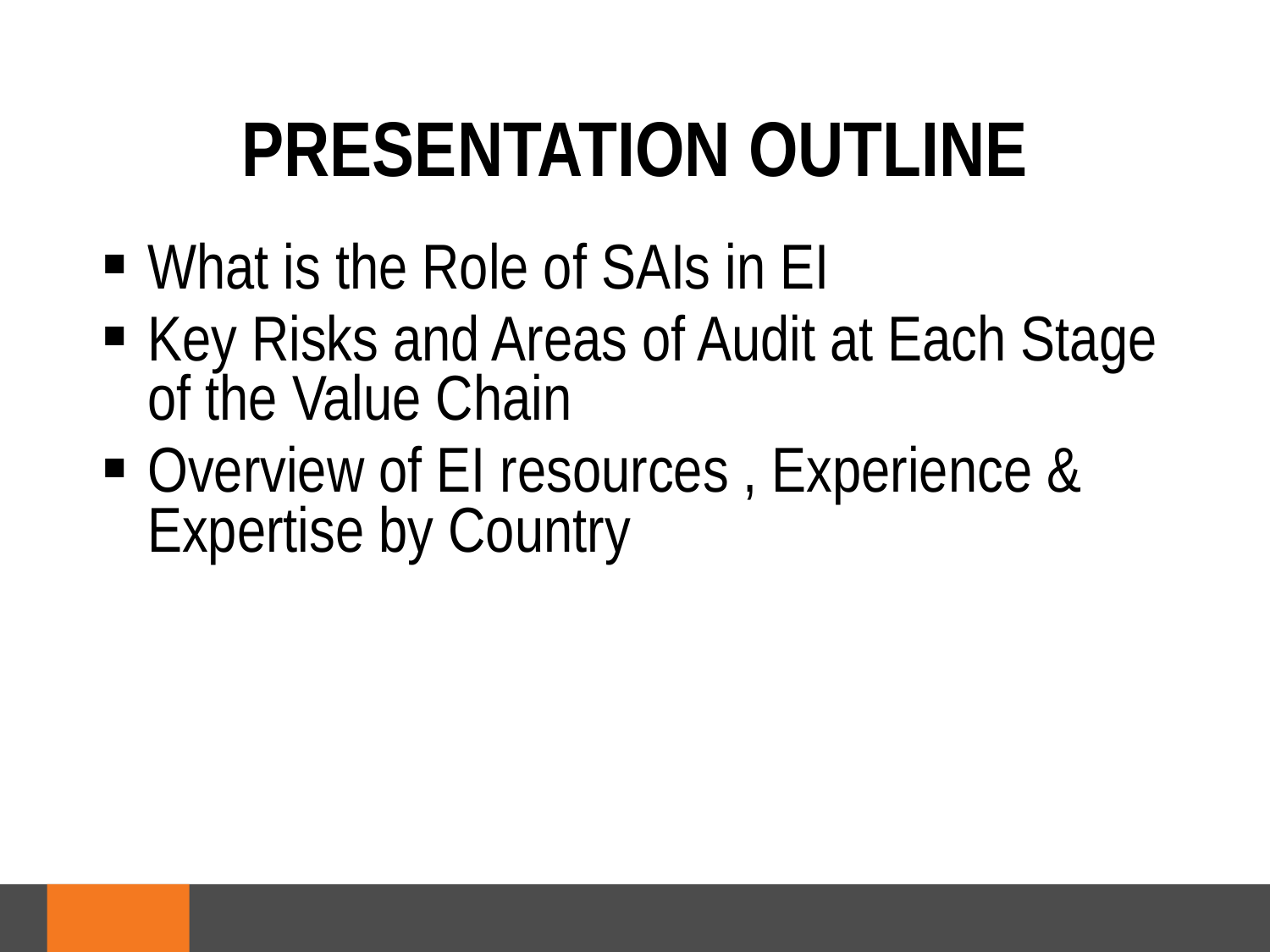

# PRESENTATION OUTLINE
What is the Role of SAIs in EI
Key Risks and Areas of Audit at Each Stage of the Value Chain
Overview of EI resources , Experience & Expertise by Country